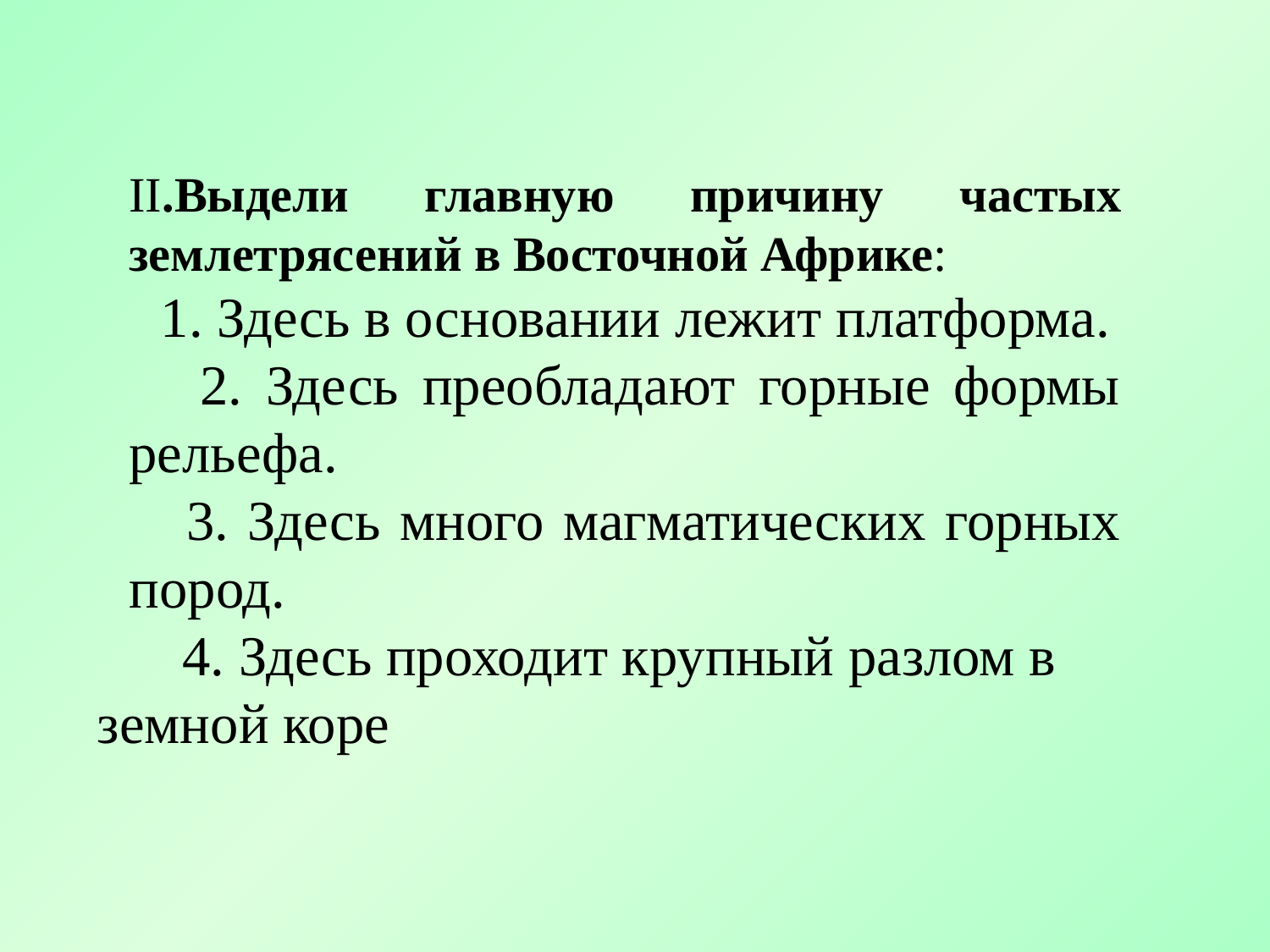

II.Выдели главную причину частых землетрясений в Восточной Африке:
   1. Здесь в основании лежит платформа.
   2. Здесь преобладают горные формы рельефа.
   3. Здесь много магматических горных пород.
      4. Здесь проходит крупный разлом в земной коре